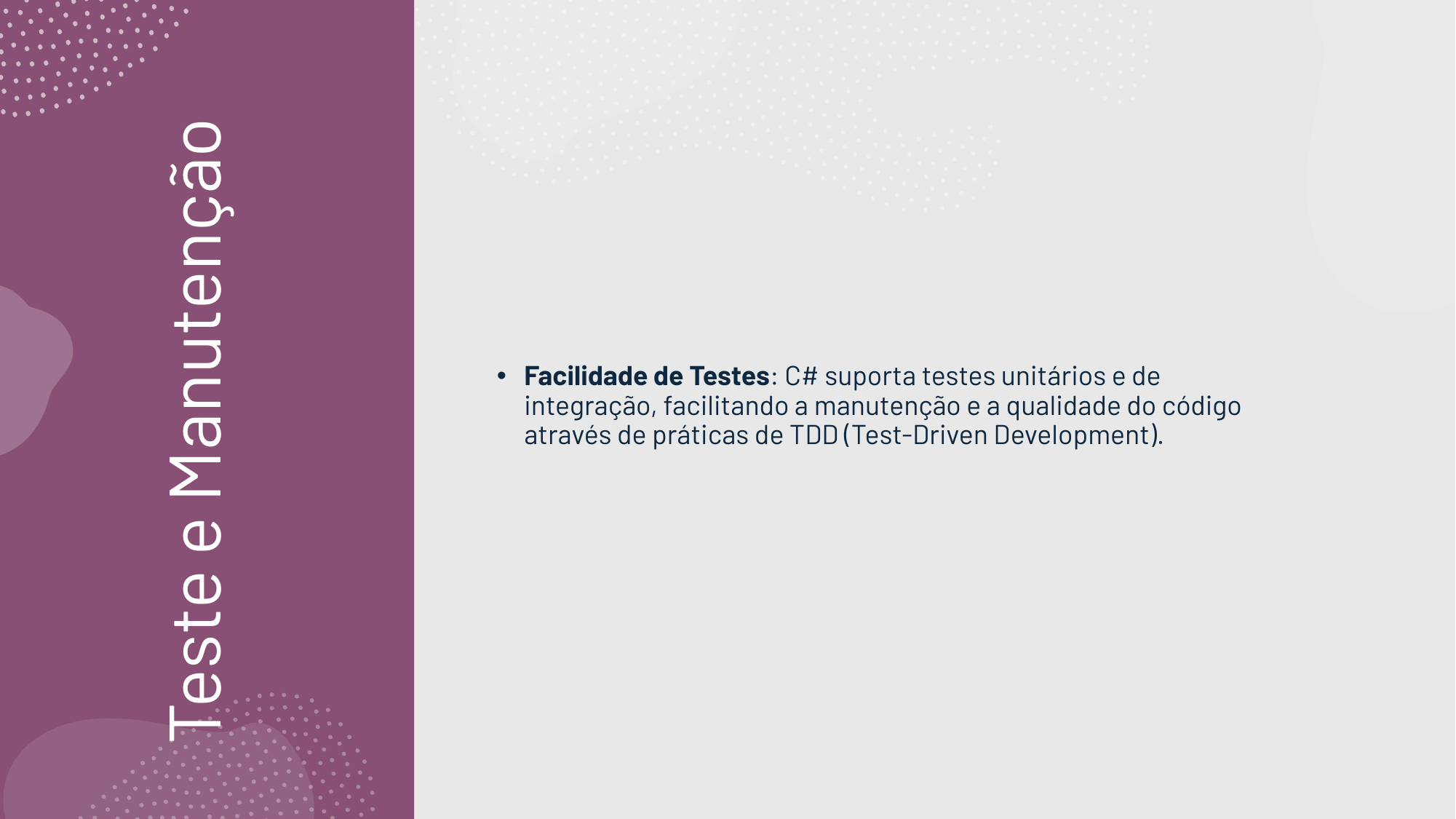

Facilidade de Testes: C# suporta testes unitários e de integração, facilitando a manutenção e a qualidade do código através de práticas de TDD (Test-Driven Development).
# Teste e Manutenção